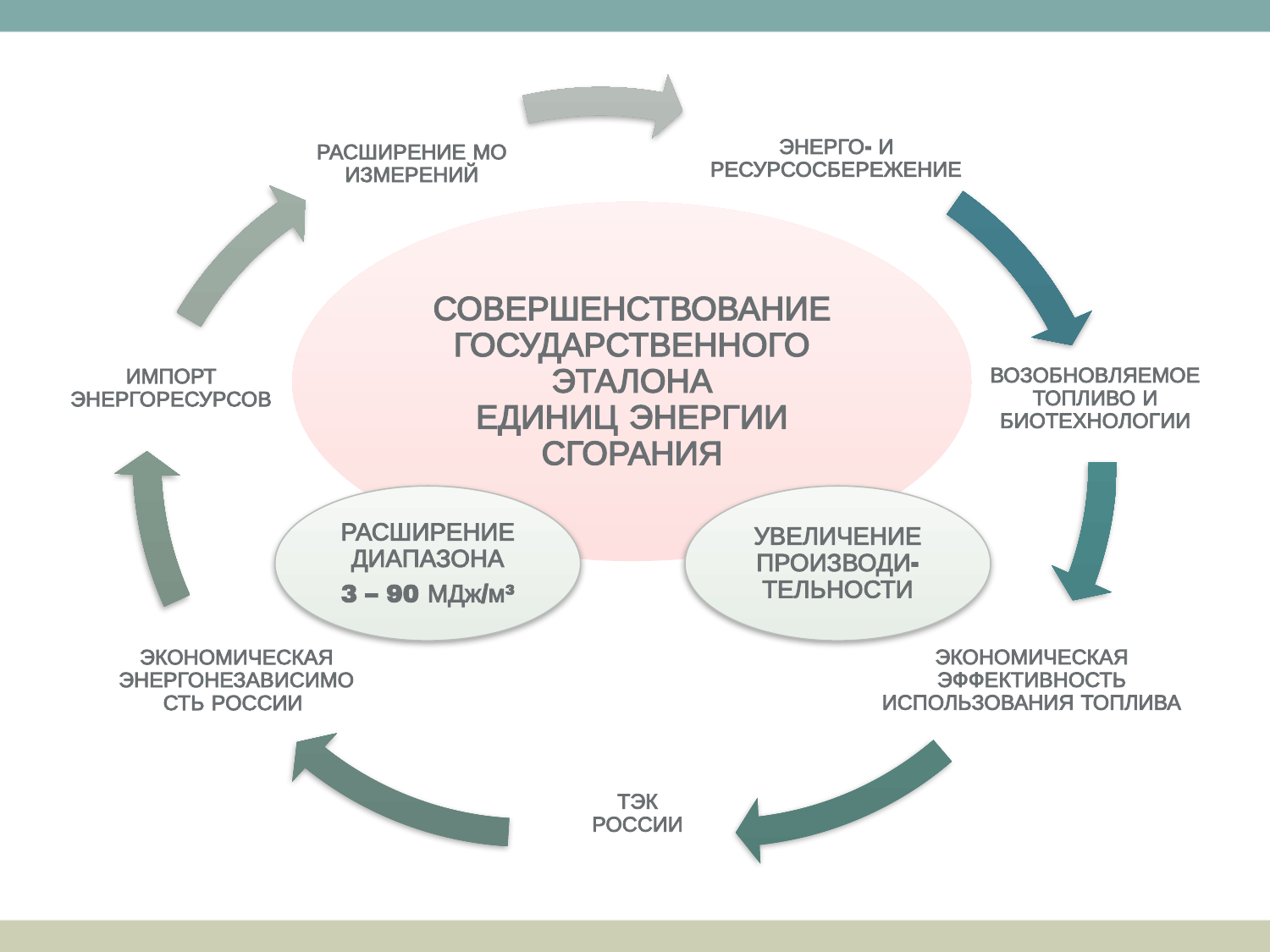

ЭНЕРГО- И
РЕСУРСОСБЕРЕЖЕНИЕ
ВОЗОБНОВЛЯЕМОЕ ТОПЛИВО И
БИОТЕХНОЛОГИИ
ЭКОНОМИЧЕСКАЯ ЭФФЕКТИВНОСТЬ
ИСПОЛЬЗОВАНИЯ ТОПЛИВА
ТЭК
РОССИИ
ЭКОНОМИЧЕСКАЯ ЭНЕРГОНЕЗАВИСИМОСТЬ РОССИИ
ИМПОРТ
ЭНЕРГОРЕСУРСОВ
РАСШИРЕНИЕ МО ИЗМЕРЕНИЙ
СОВЕРШЕНСТВОВАНИЕ ГОСУДАРСТВЕННОГО ЭТАЛОНА
ЕДИНИЦ ЭНЕРГИИ СГОРАНИЯ
РАСШИРЕНИЕ ДИАПАЗОНА
3 – 90 МДж/м3
УВЕЛИЧЕНИЕ ПРОИЗВОДИ-ТЕЛЬНОСТИ